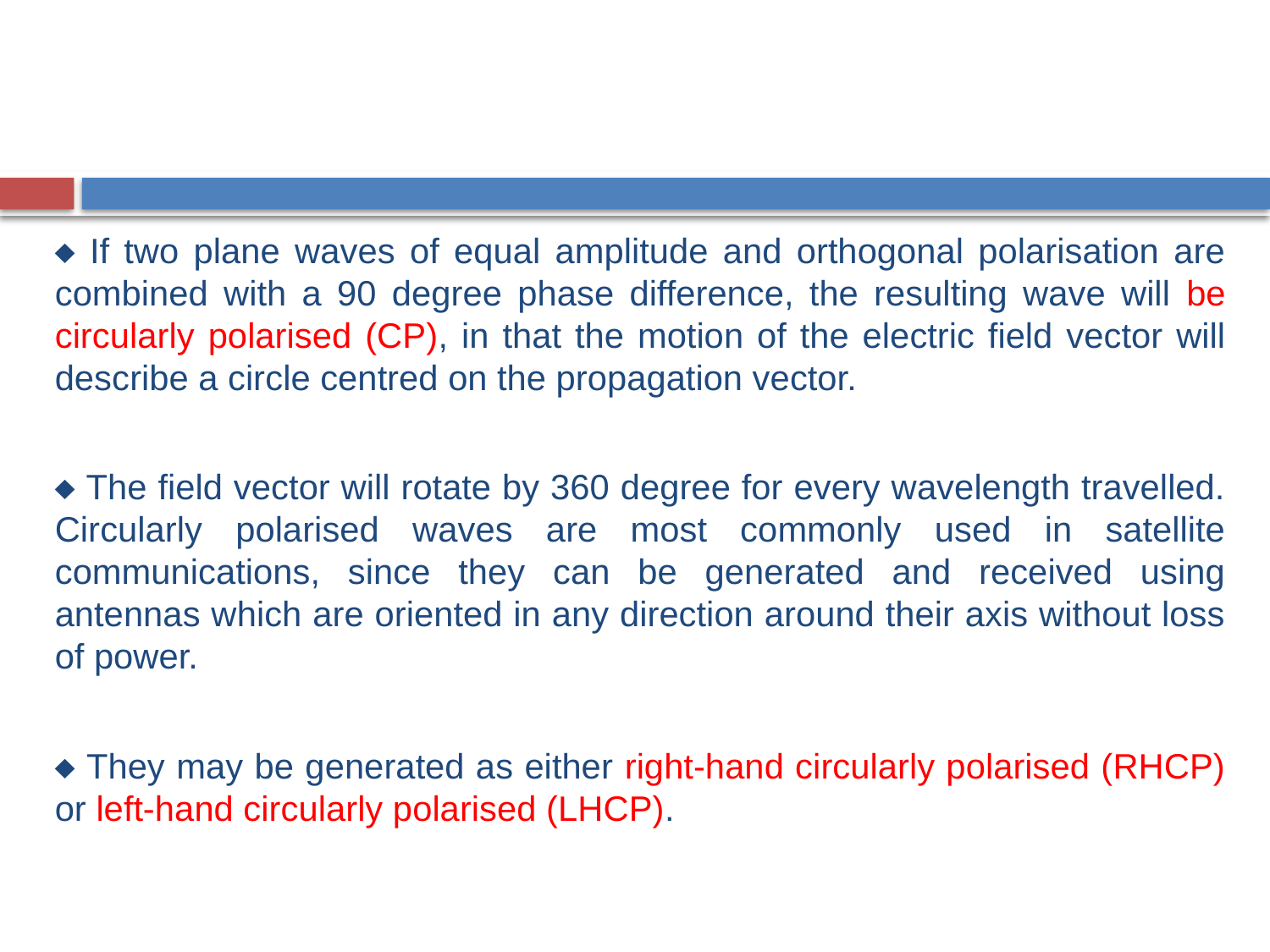

♦ If two plane waves of equal amplitude and orthogonal polarisation are combined with a 90 degree phase difference, the resulting wave will be circularly polarised (CP), in that the motion of the electric field vector will describe a circle centred on the propagation vector.

♦ The field vector will rotate by 360 degree for every wavelength travelled. Circularly polarised waves are most commonly used in satellite communications, since they can be generated and received using antennas which are oriented in any direction around their axis without loss of power.

♦ They may be generated as either right-hand circularly polarised (RHCP) or left-hand circularly polarised (LHCP).